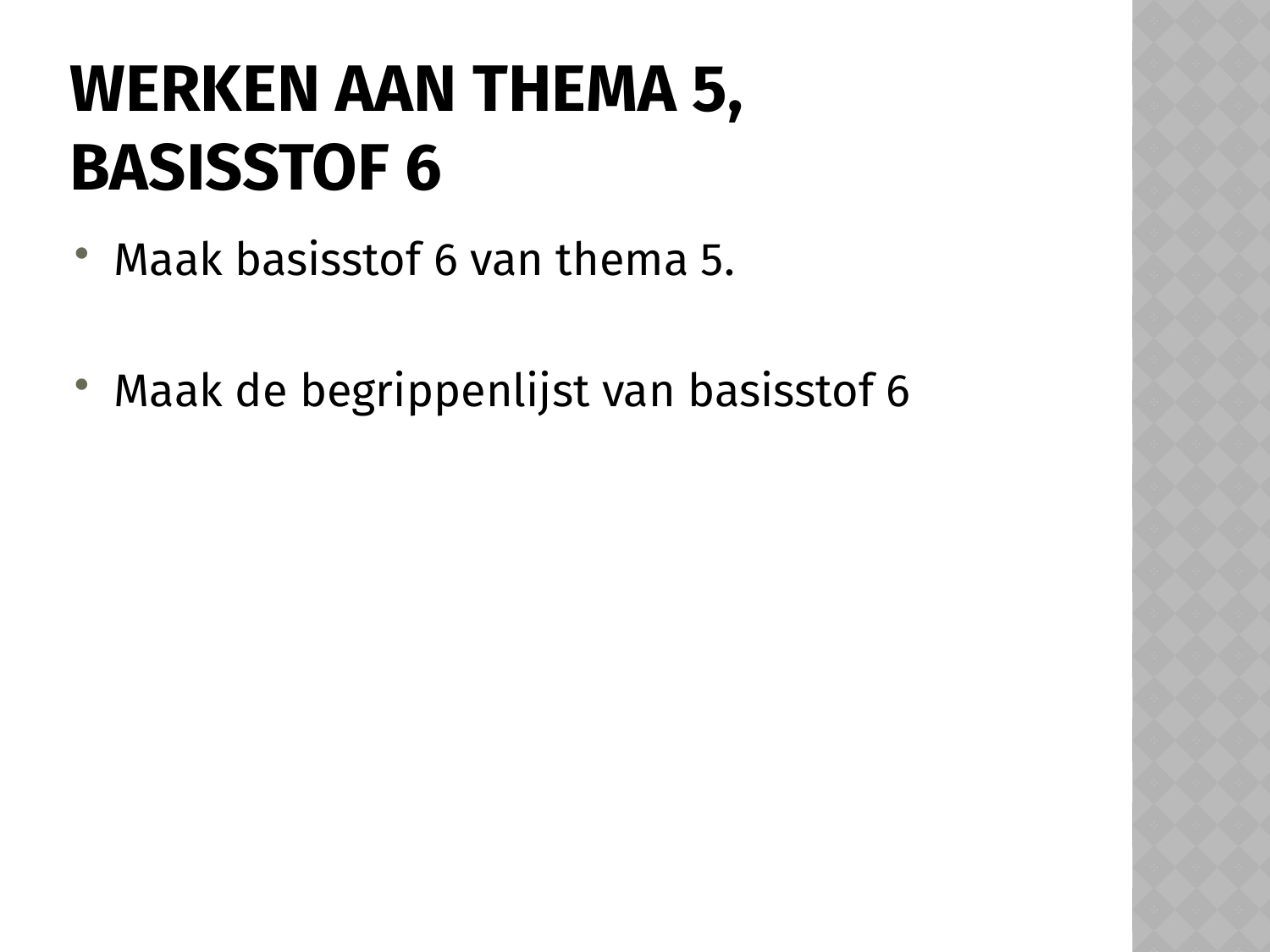

# Werken aan thema 5, basisstof 6
Maak basisstof 6 van thema 5.

Maak de begrippenlijst van basisstof 6